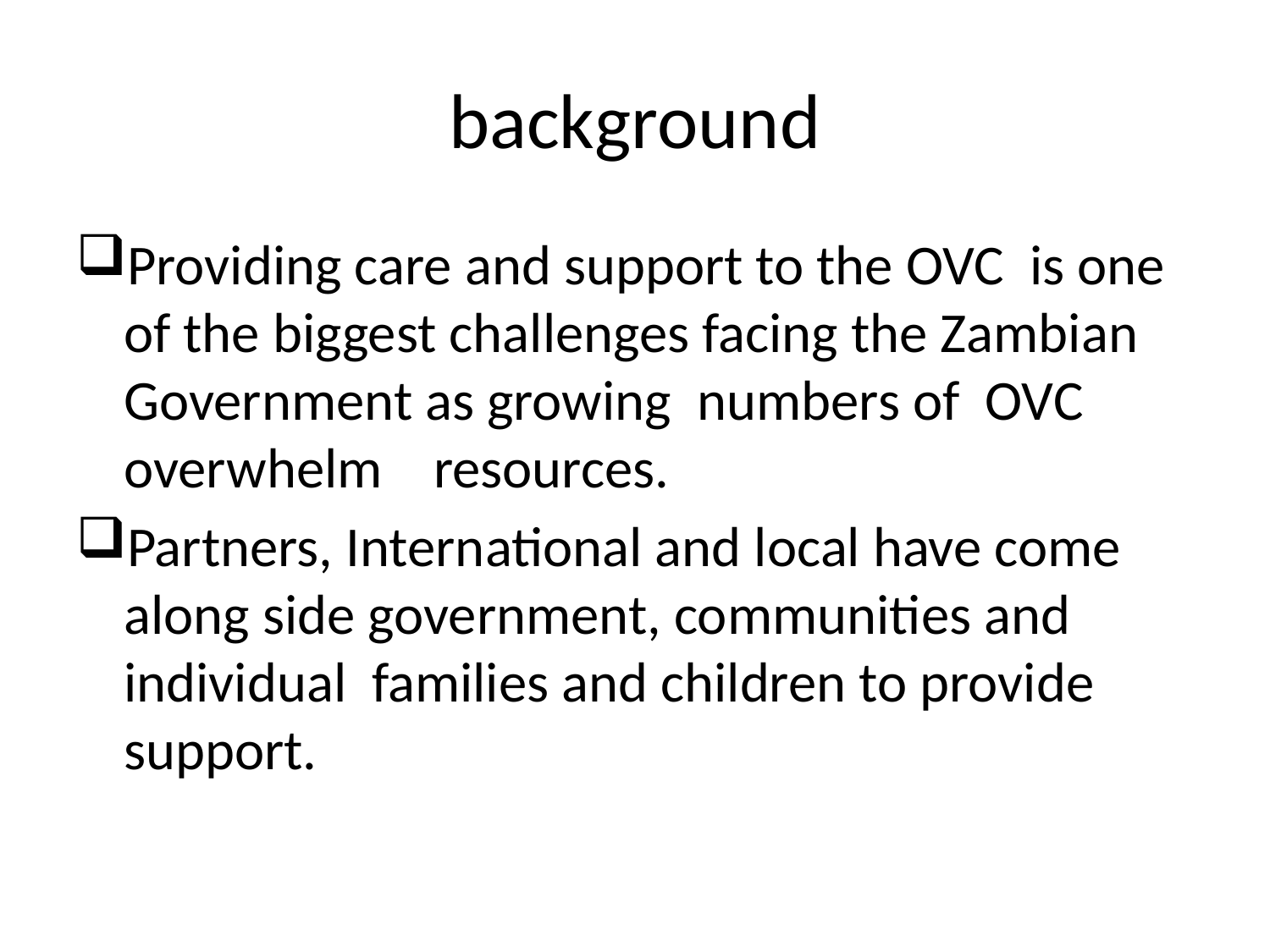

# background
Providing care and support to the OVC  is one of the biggest challenges facing the Zambian Government as growing  numbers of  OVC overwhelm    resources.
Partners, International and local have come along side government, communities and individual  families and children to provide support.